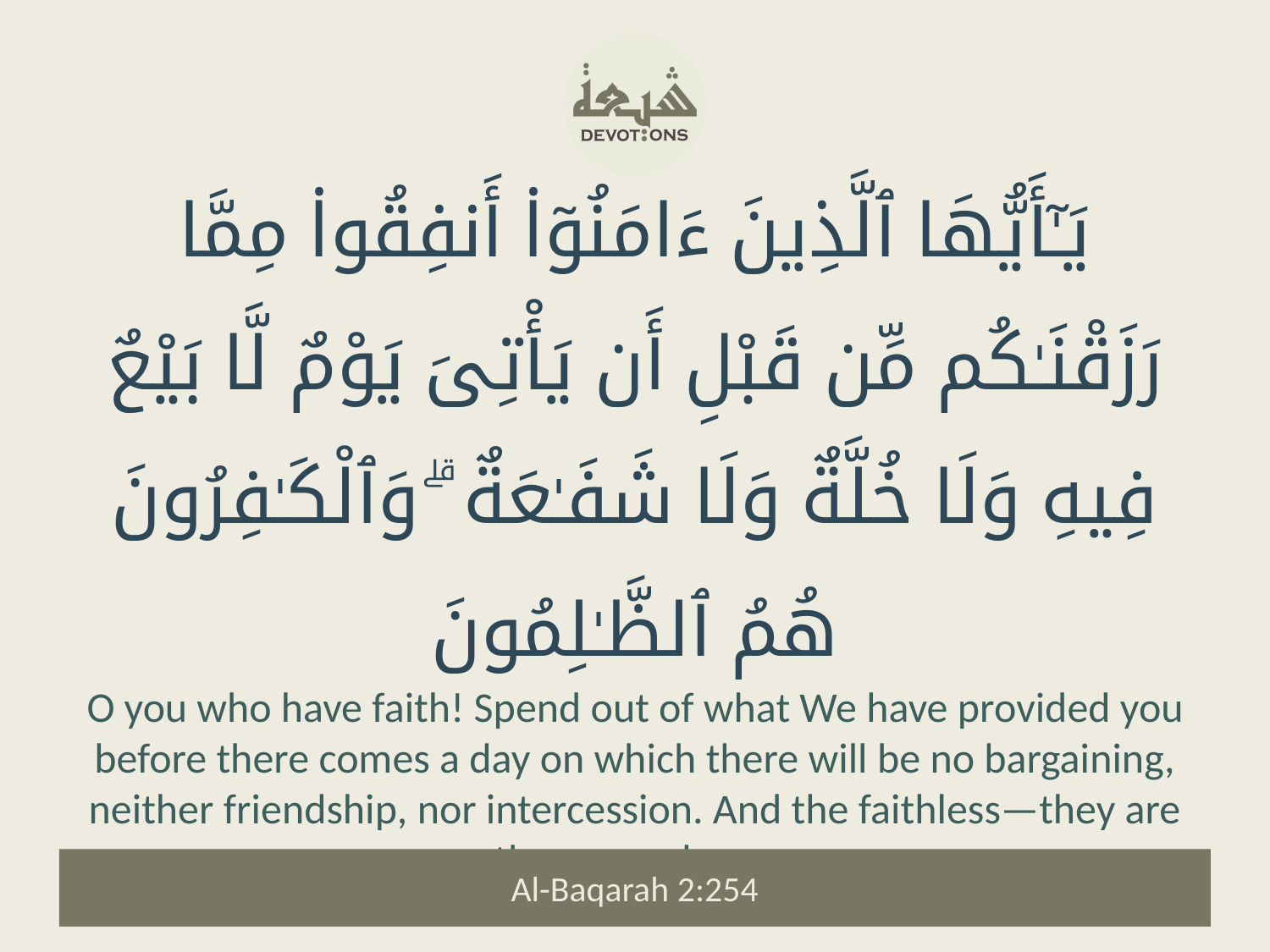

يَـٰٓأَيُّهَا ٱلَّذِينَ ءَامَنُوٓا۟ أَنفِقُوا۟ مِمَّا رَزَقْنَـٰكُم مِّن قَبْلِ أَن يَأْتِىَ يَوْمٌ لَّا بَيْعٌ فِيهِ وَلَا خُلَّةٌ وَلَا شَفَـٰعَةٌ ۗ وَٱلْكَـٰفِرُونَ هُمُ ٱلظَّـٰلِمُونَ
O you who have faith! Spend out of what We have provided you before there comes a day on which there will be no bargaining, neither friendship, nor intercession. And the faithless—they are the wrongdoers.
Al-Baqarah 2:254